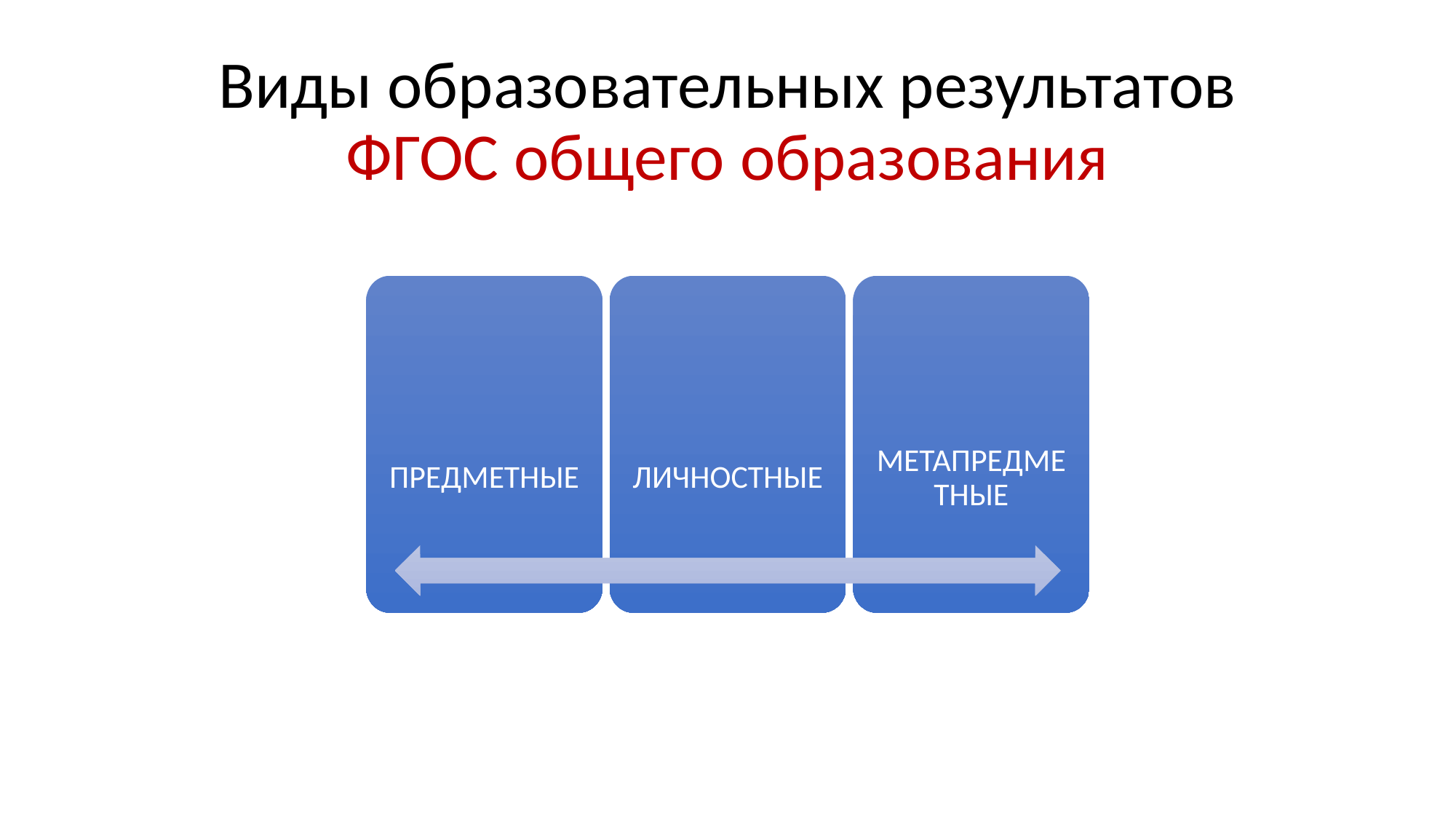

# Виды образовательных результатов ФГОС общего образования
ПРЕДМЕТНЫЕ
ЛИЧНОСТНЫЕ
МЕТАПРЕДМЕТНЫЕ